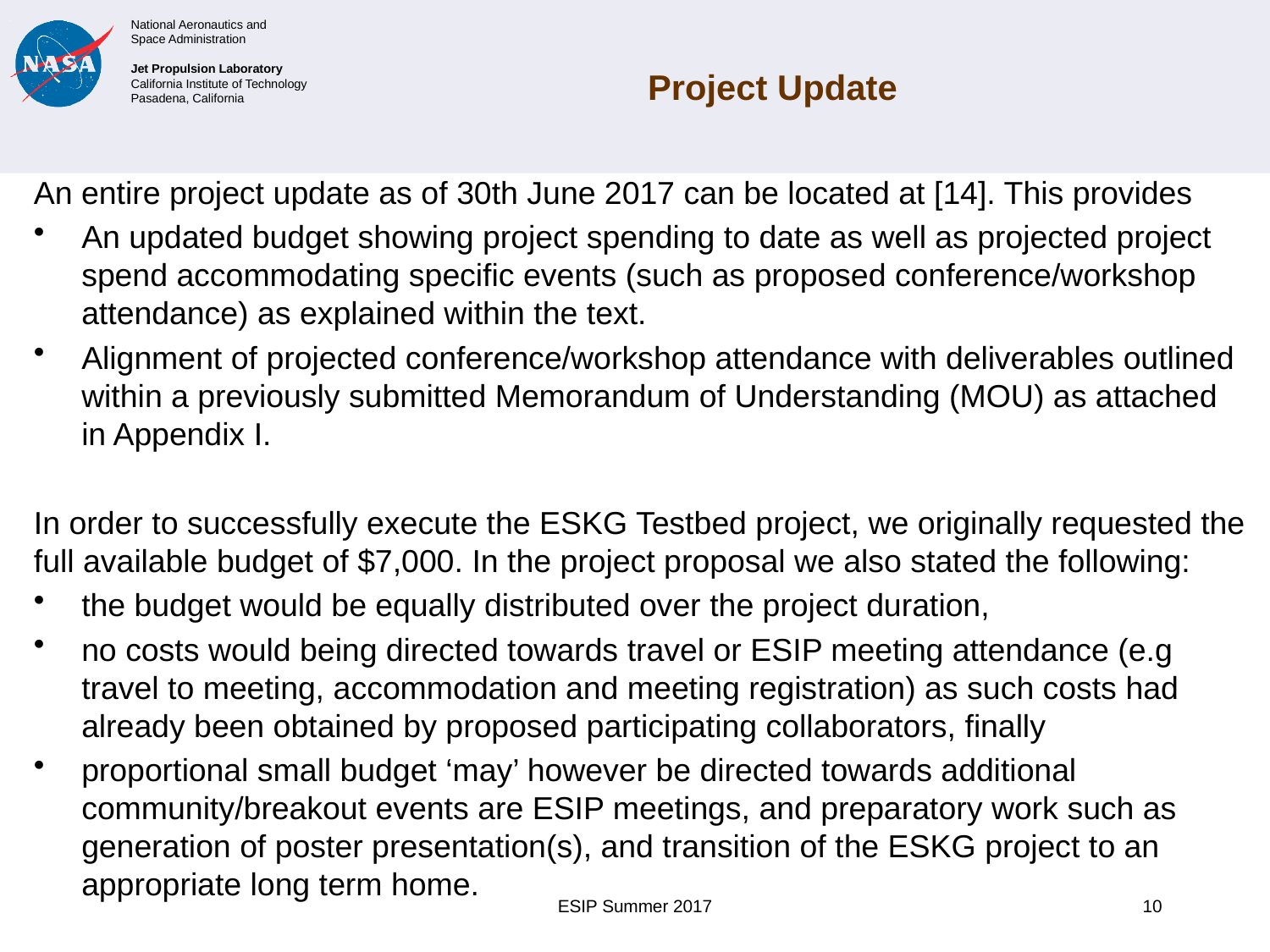

# Project Update
An entire project update as of 30th June 2017 can be located at [14]. This provides
An updated budget showing project spending to date as well as projected project spend accommodating specific events (such as proposed conference/workshop attendance) as explained within the text.
Alignment of projected conference/workshop attendance with deliverables outlined within a previously submitted Memorandum of Understanding (MOU) as attached in Appendix I.

In order to successfully execute the ESKG Testbed project, we originally requested the full available budget of $7,000. In the project proposal we also stated the following:
the budget would be equally distributed over the project duration,
no costs would being directed towards travel or ESIP meeting attendance (e.g travel to meeting, accommodation and meeting registration) as such costs had already been obtained by proposed participating collaborators, finally
proportional small budget ‘may’ however be directed towards additional community/breakout events are ESIP meetings, and preparatory work such as generation of poster presentation(s), and transition of the ESKG project to an appropriate long term home.

ESIP Summer 2017
10